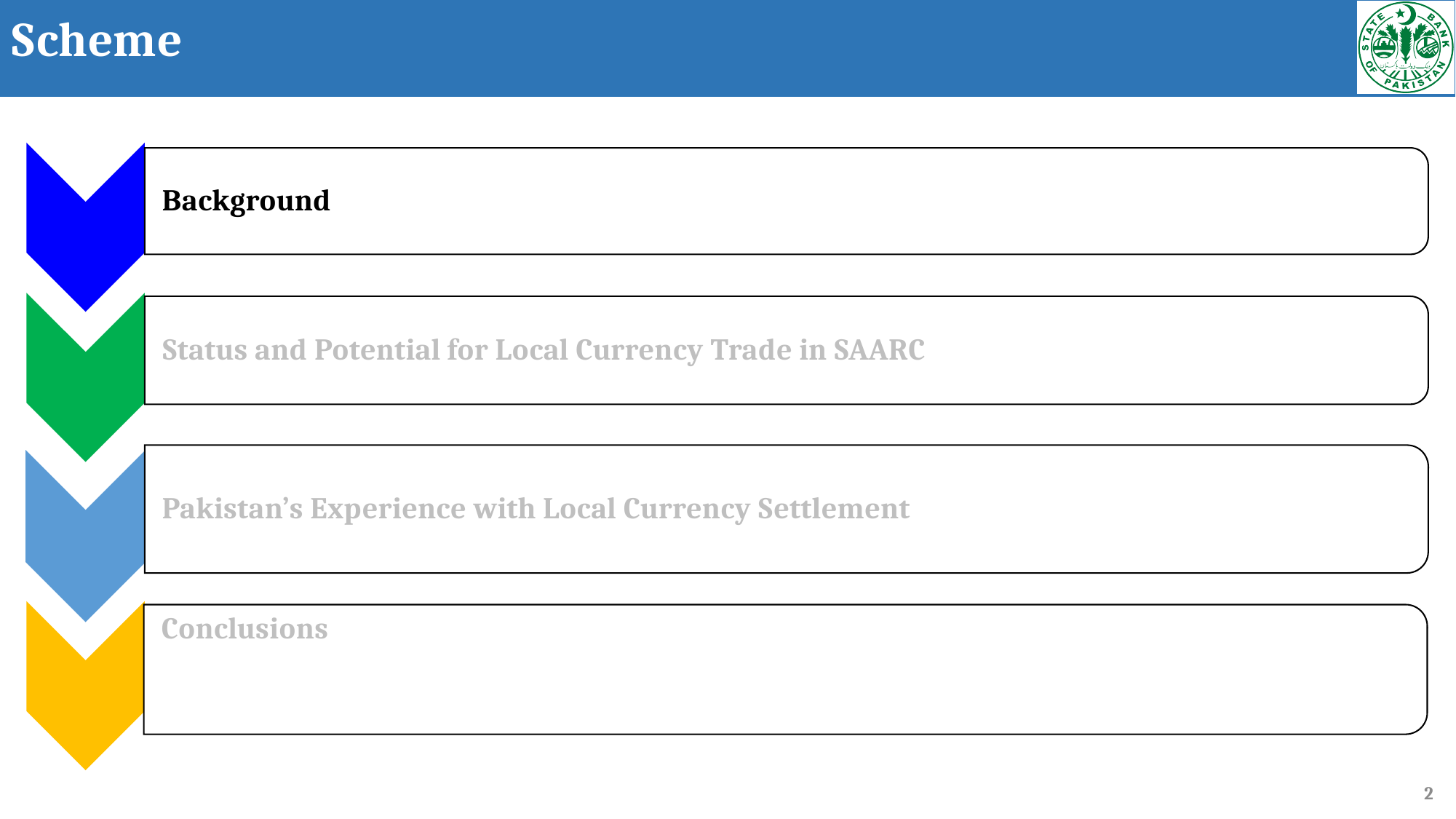

Scheme

Background

Status and Potential for Local Currency Trade in SAARC

Pakistan’s Experience with Local Currency Settlement

Conclusions
2